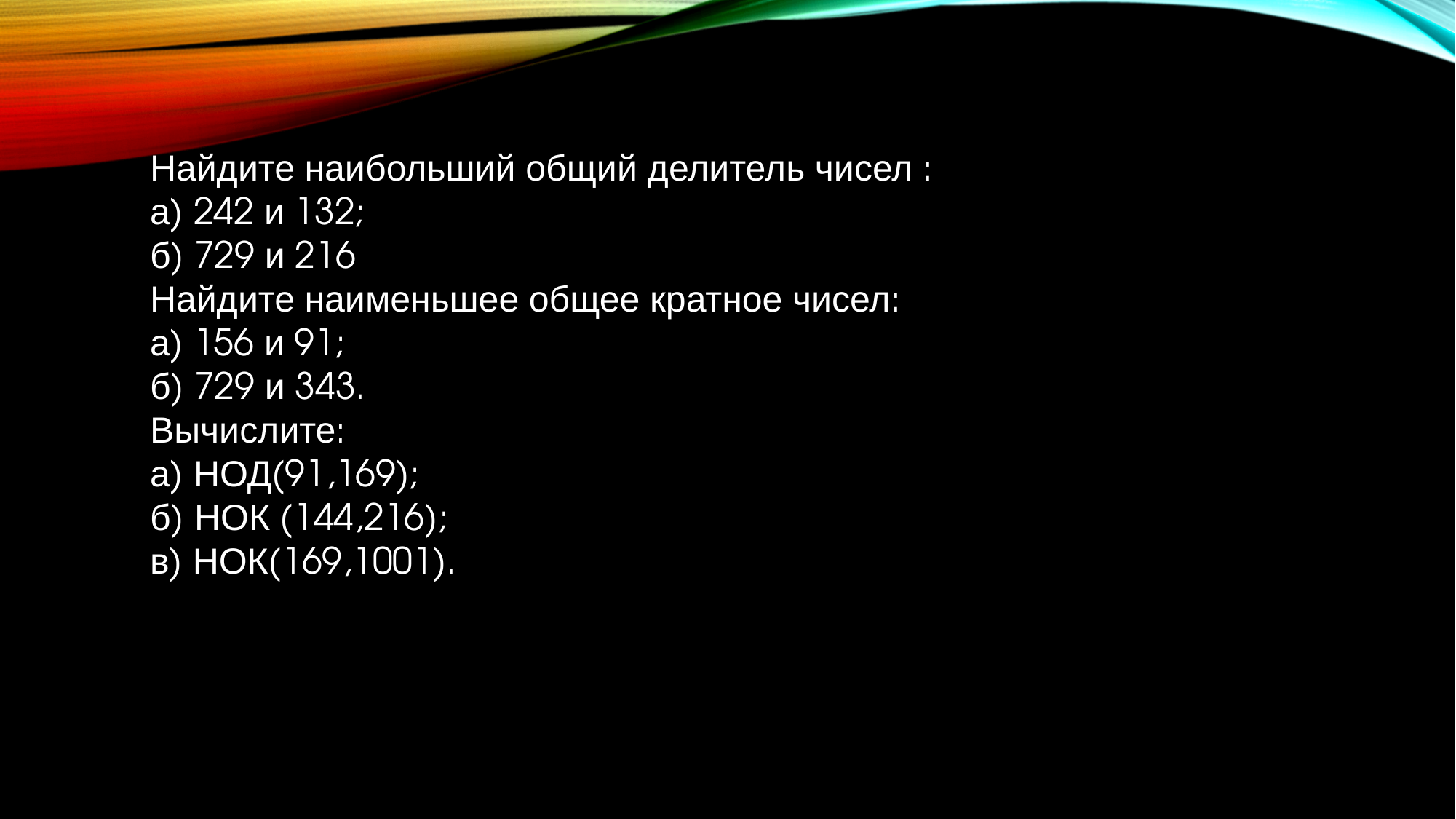

Найдите наибольший общий делитель чисел :
а) 242 и 132;
б) 729 и 216
Найдите наименьшее общее кратное чисел:
а) 156 и 91;
б) 729 и 343.
Вычислите:
а) НОД(91,169);
б) НОК (144,216);
в) НОК(169,1001).